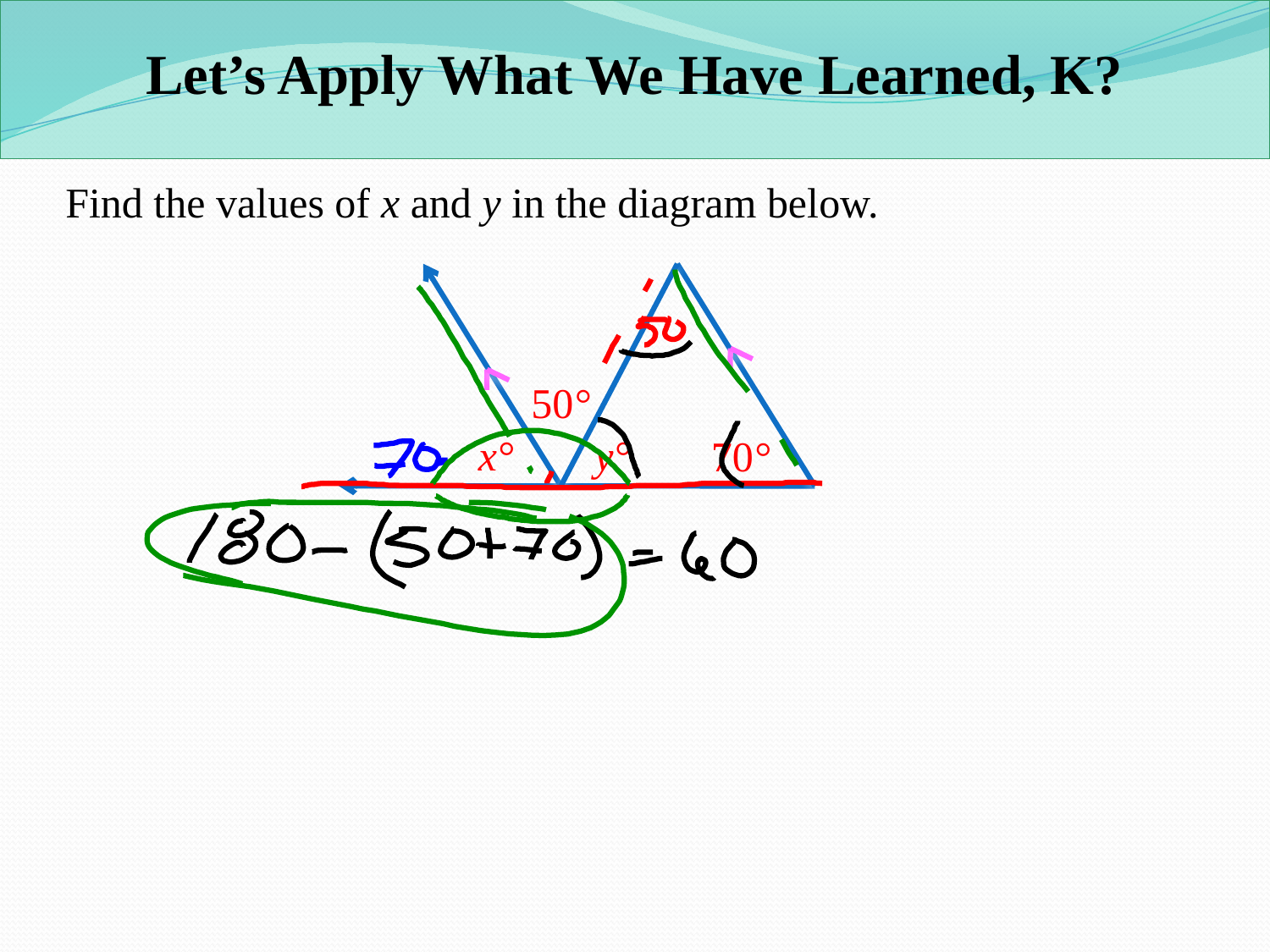

Let’s Apply What We Have Learned, K?
Find the values of x and y in the diagram below.
50°
x°
y°
70°